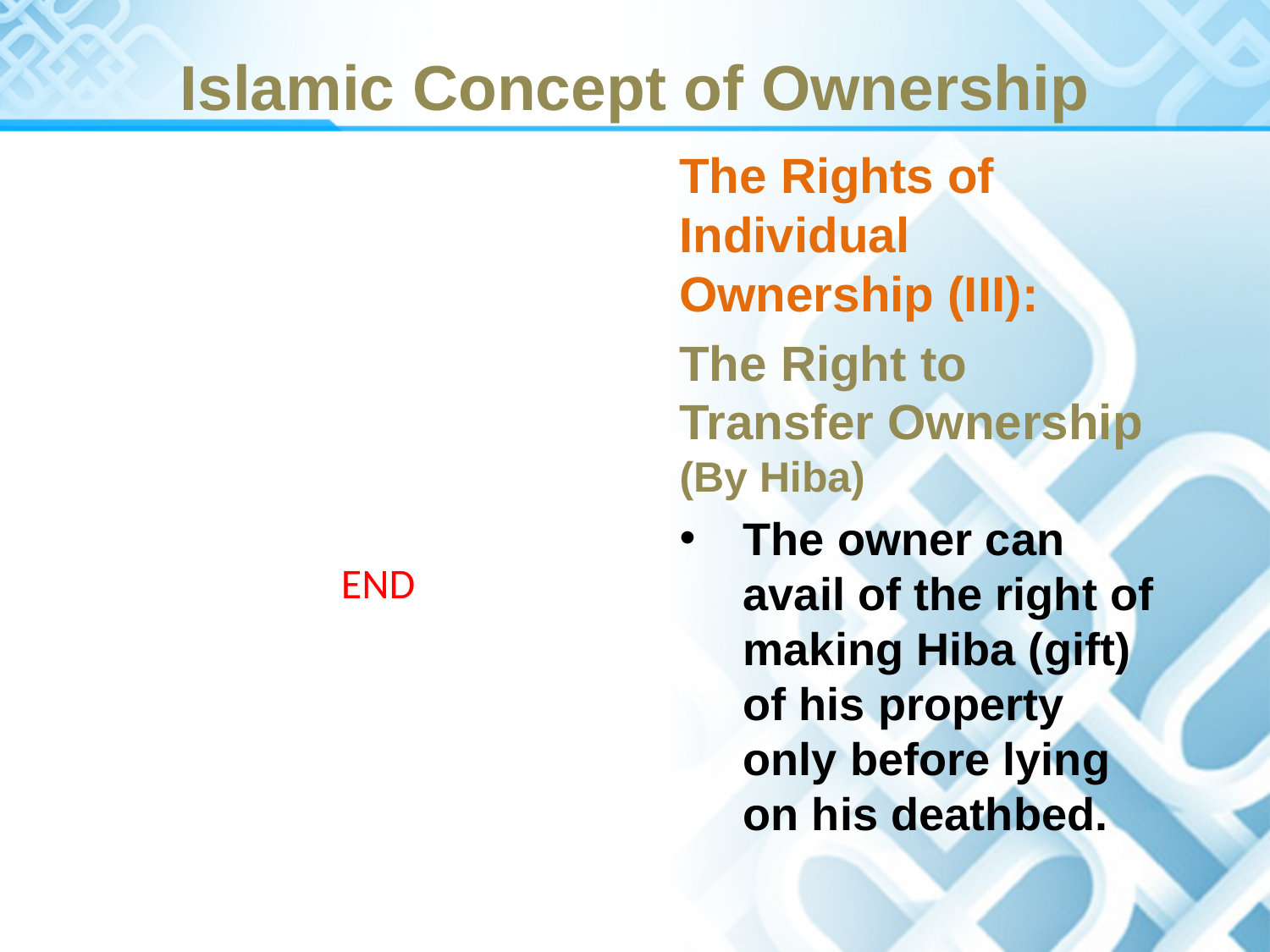

Islamic Concept of Ownership
The Rights of Individual Ownership (III):
The Right to Transfer Ownership (By Hiba)
The owner can avail of the right of making Hiba (gift) of his property only before lying on his deathbed.
END